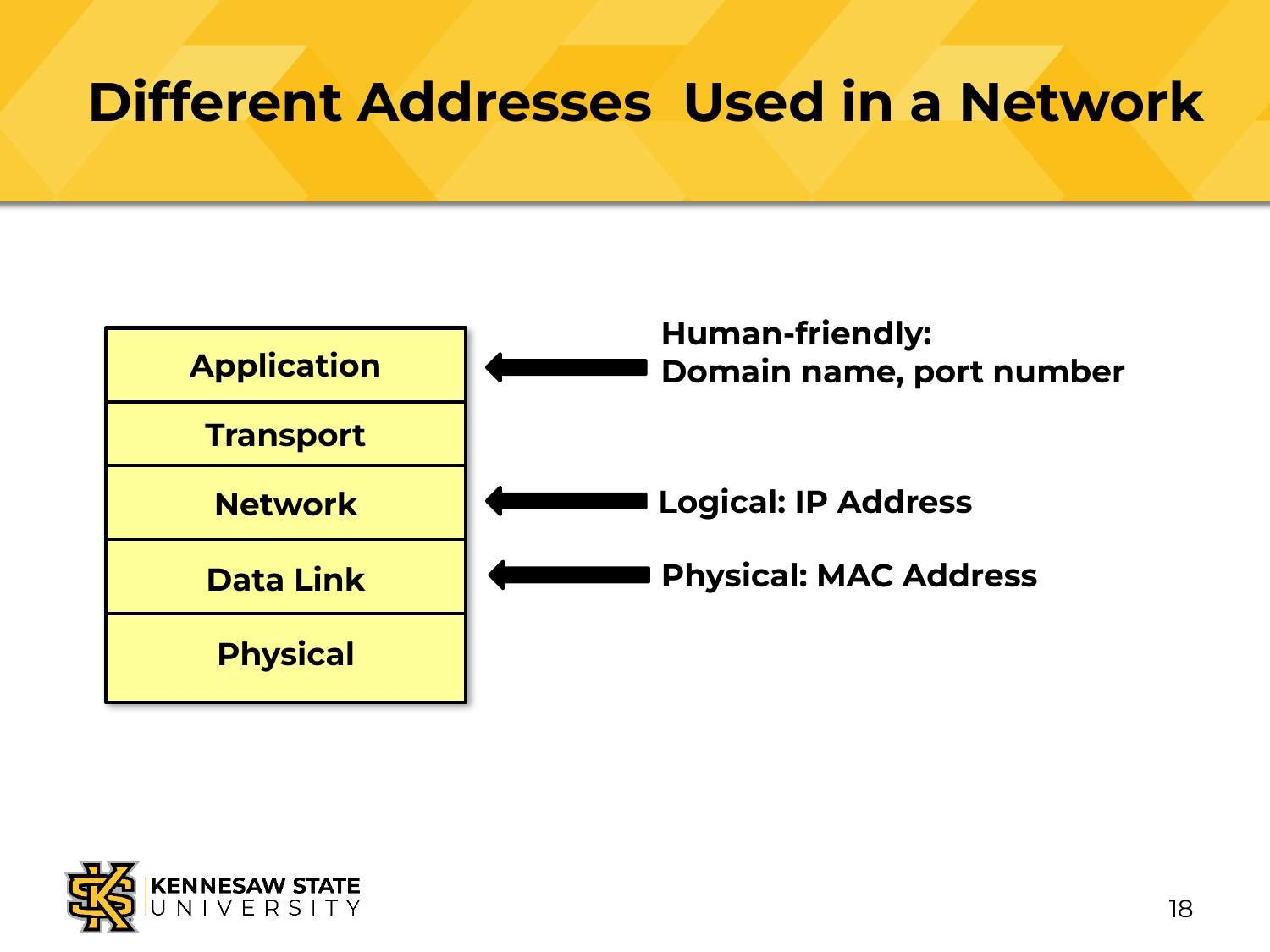

# Different Addresses  Used in a Network
Human-friendly:
Domain name, port number

Application

Transport
Logical: IP Address
Network

Physical: MAC Address
Data Link

Physical
18